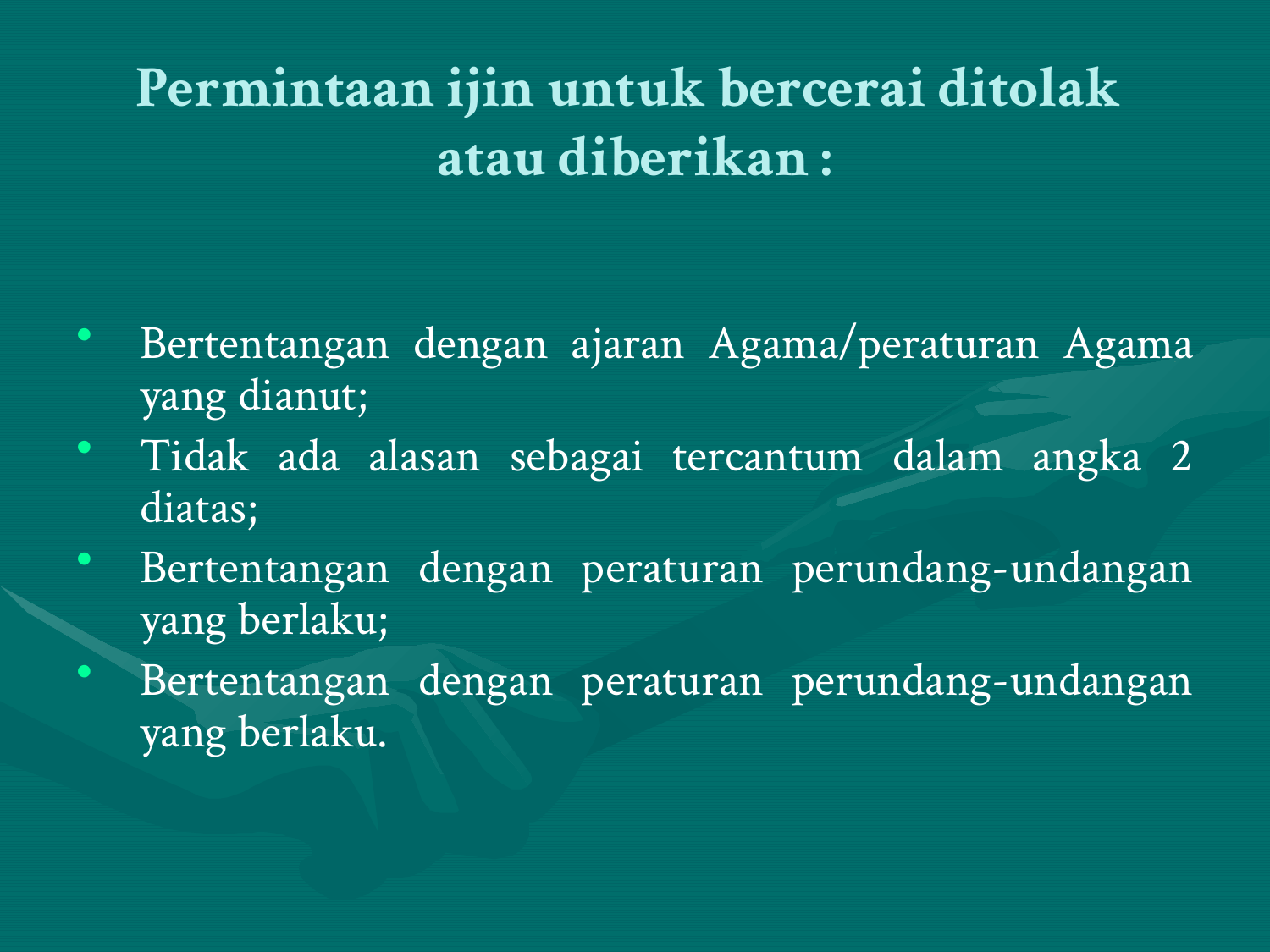

# Permintaan ijin untuk bercerai ditolak atau diberikan :
Bertentangan dengan ajaran Agama/peraturan Agama yang dianut;
Tidak ada alasan sebagai tercantum dalam angka 2 diatas;
Bertentangan dengan peraturan perundang-undangan yang berlaku;
Bertentangan dengan peraturan perundang-undangan yang berlaku.